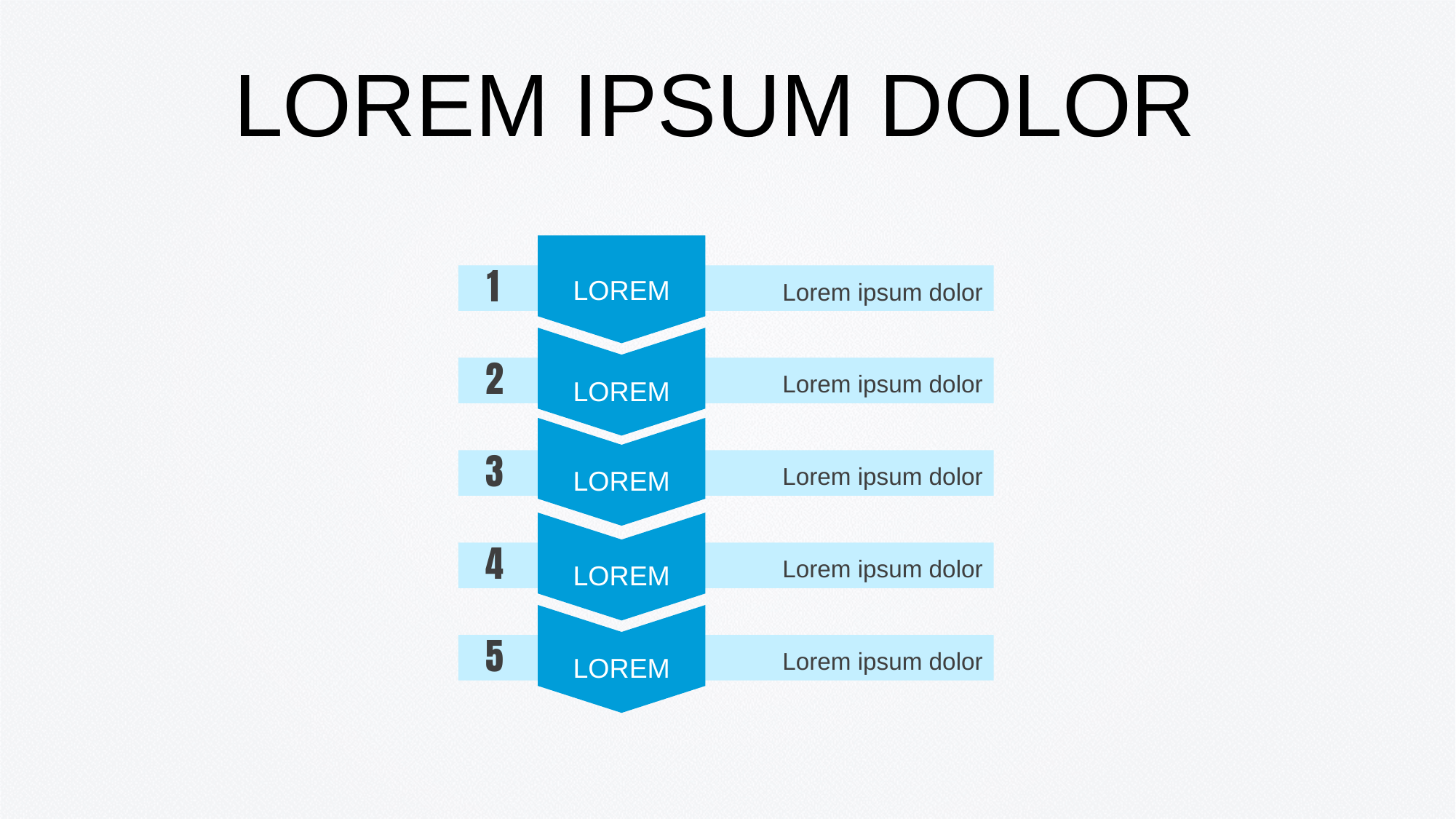

# LOREM IPSUM DOLOR
LOREM
1
Lorem ipsum dolor
LOREM
2
Lorem ipsum dolor
LOREM
3
Lorem ipsum dolor
LOREM
4
Lorem ipsum dolor
LOREM
5
Lorem ipsum dolor